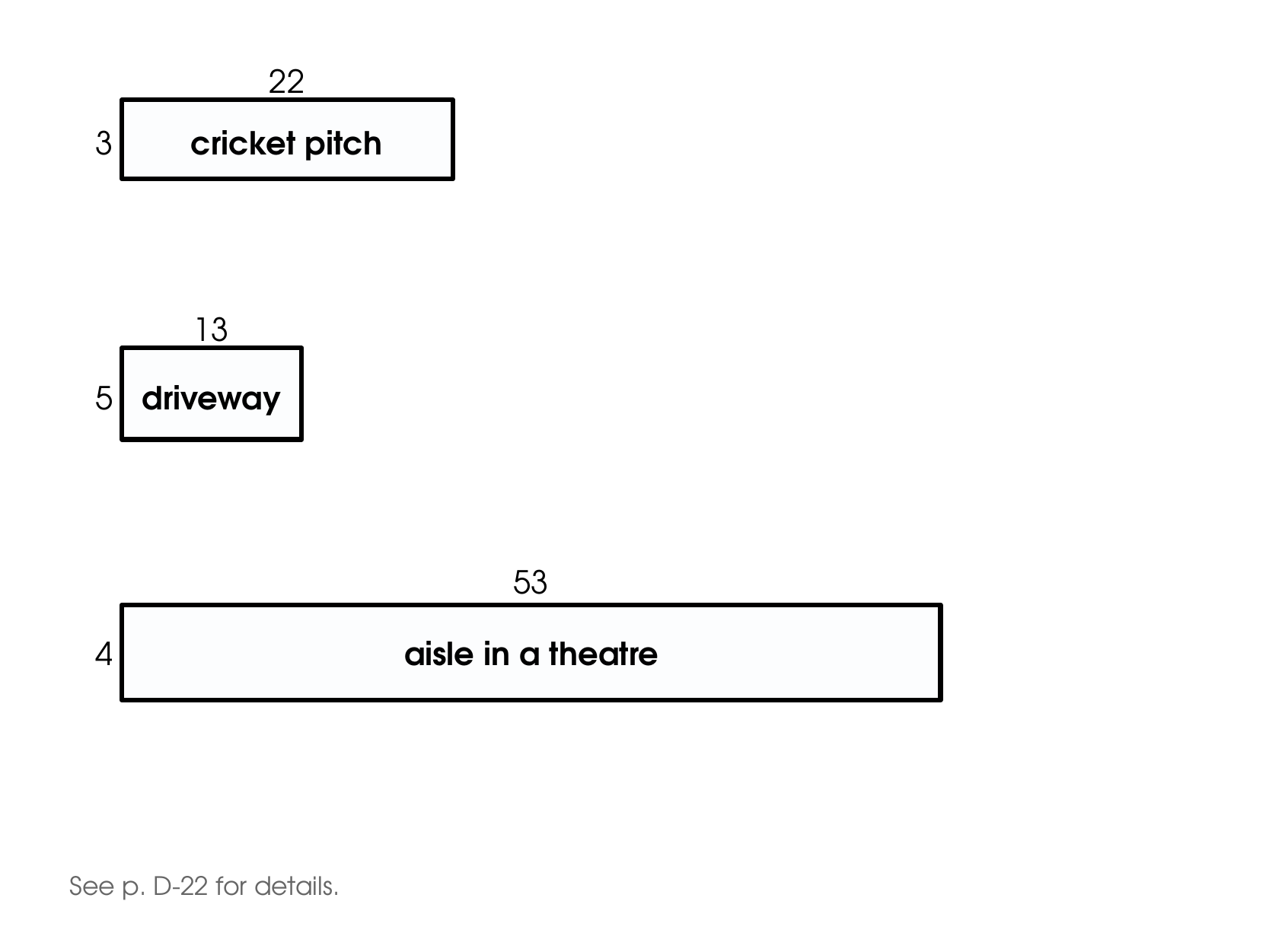

22

cricket pitch
3
13

driveway
5
53

aisle in a theatre
4
See p. D-22 for details.